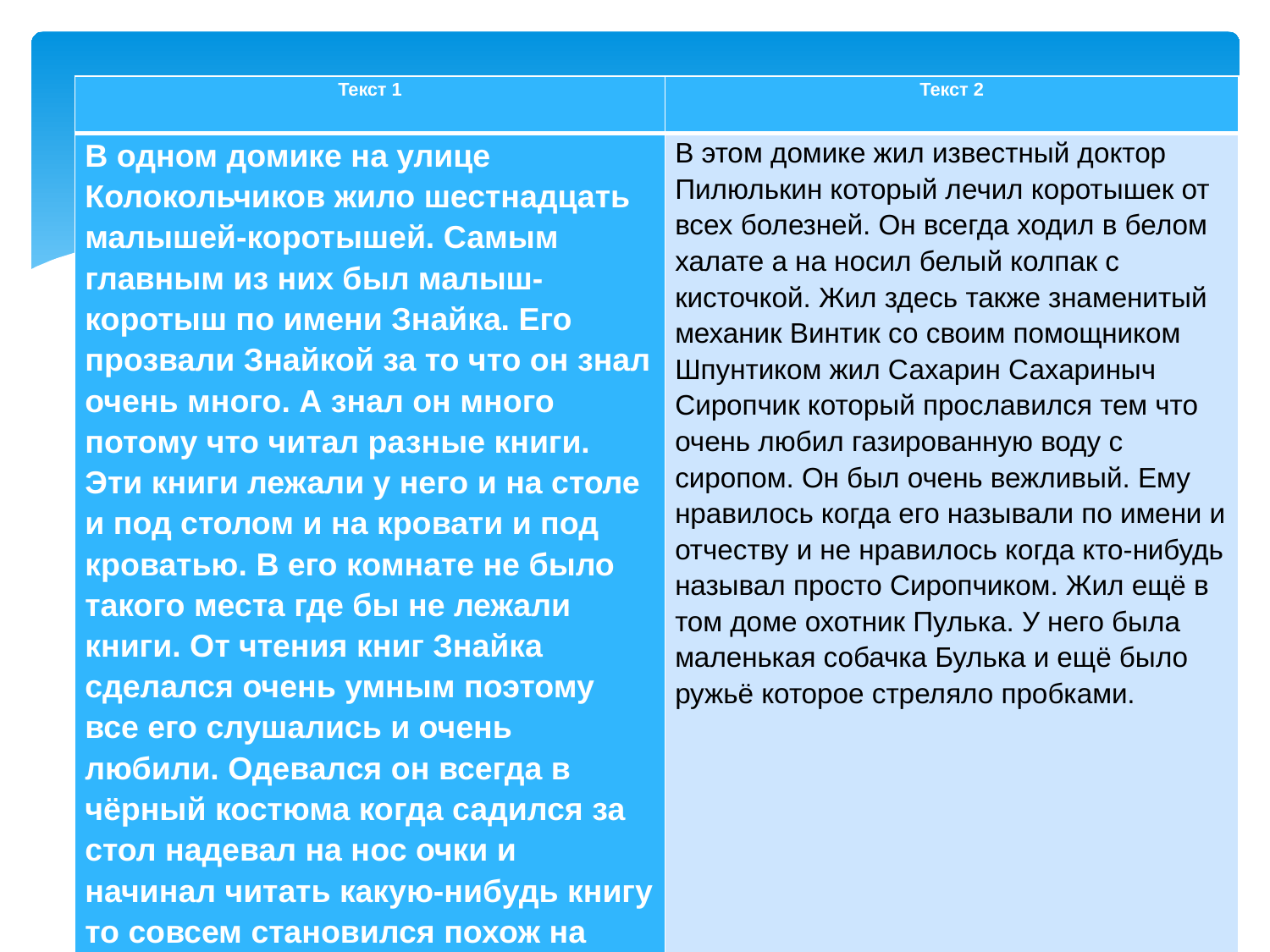

#
| Текст 1 | Текст 2 |
| --- | --- |
| В одном домике на улице Колокольчиков жило шестнадцать малышей-коротышей. Самым главным из них был малыш-коротыш по имени Знайка. Его прозвали Знайкой за то что он знал очень много. А знал он много потому что читал разные книги. Эти книги лежали у него и на столе и под столом и на кровати и под кроватью. В его комнате не было такого места где бы не лежали книги. От чтения книг Знайка сделался очень умным поэтому все его слушались и очень любили. Одевался он всегда в чёрный костюма когда садился за стол надевал на нос очки и начинал читать какую-нибудь книгу то совсем становился похож на профессора. | В этом домике жил известный доктор Пилюлькин который лечил коротышек от всех болезней. Он всегда ходил в белом халате а на носил белый колпак с кисточкой. Жил здесь также знаменитый механик Винтик со своим помощником Шпунтиком жил Сахарин Сахариныч Сиропчик который прославился тем что очень любил газированную воду с сиропом. Он был очень вежливый. Ему нравилось когда его называли по имени и отчеству и не нравилось когда кто-нибудь называл просто Сиропчиком. Жил ещё в том доме охотник Пулька. У него была маленькая собачка Булька и ещё было ружьё которое стреляло пробками. |